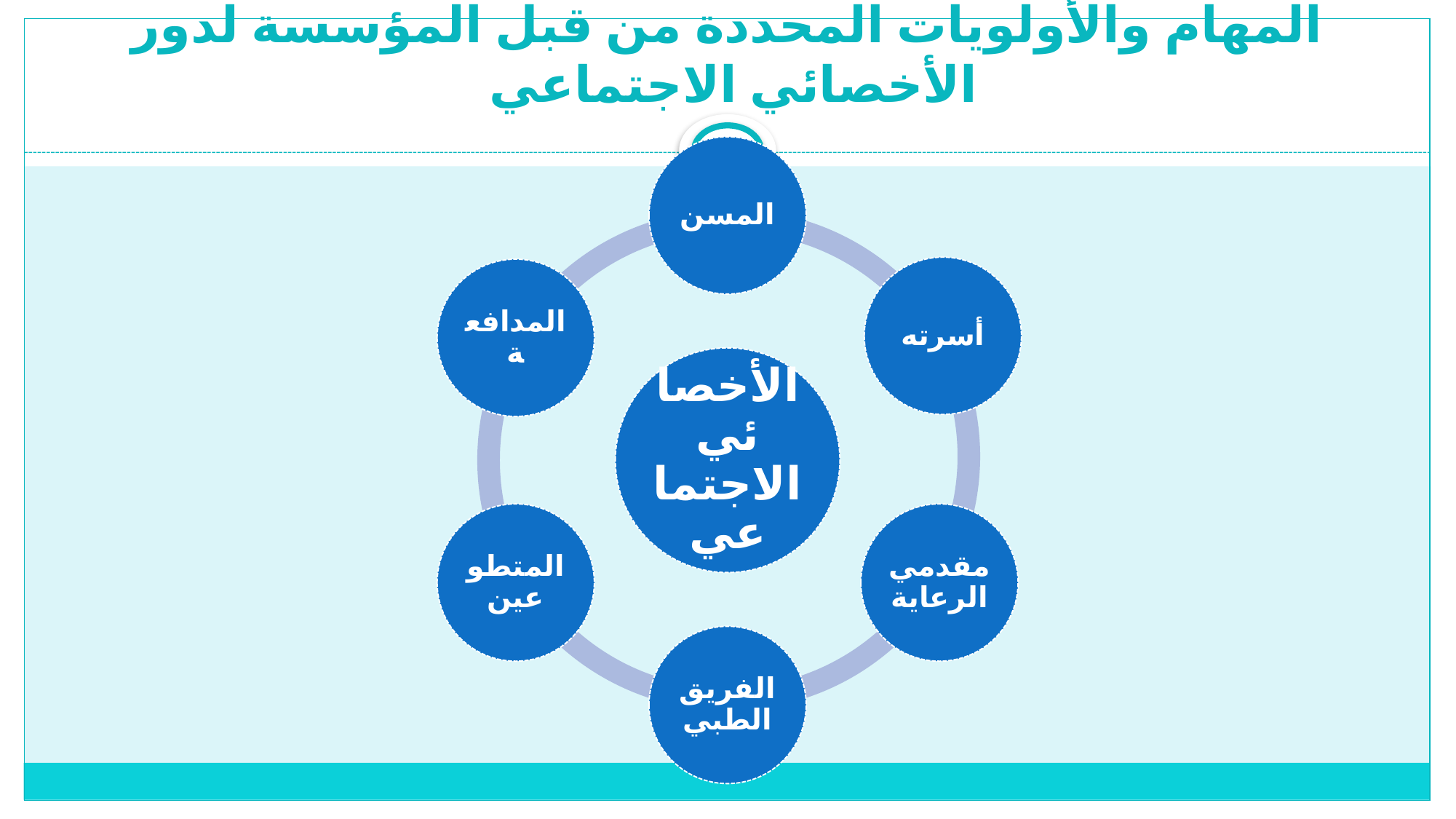

# المهام والأولويات المحددة من قبل المؤسسة لدور الأخصائي الاجتماعي
الأخصائي الاجتماعي
المسن
أسرته
مقدمي الرعاية
الفريق الطبي
المتطوعين
المدافعة